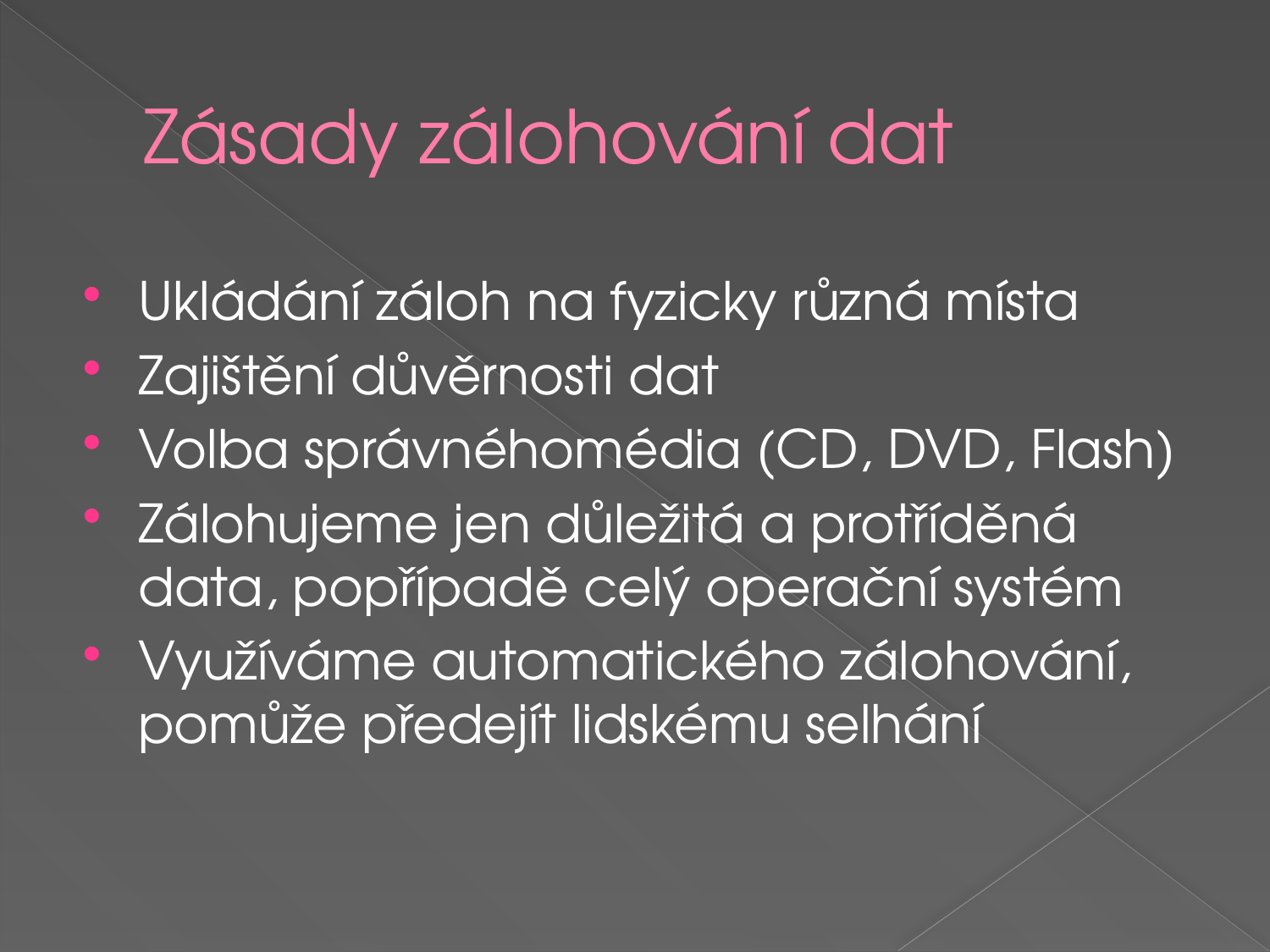

# Zásady zálohování dat
Ukládání záloh na fyzicky různá místa
Zajištění důvěrnosti dat
Volba správnéhomédia (CD, DVD, Flash)
Zálohujeme jen důležitá a protříděná data, popřípadě celý operační systém
Využíváme automatického zálohování, pomůže předejít lidskému selhání